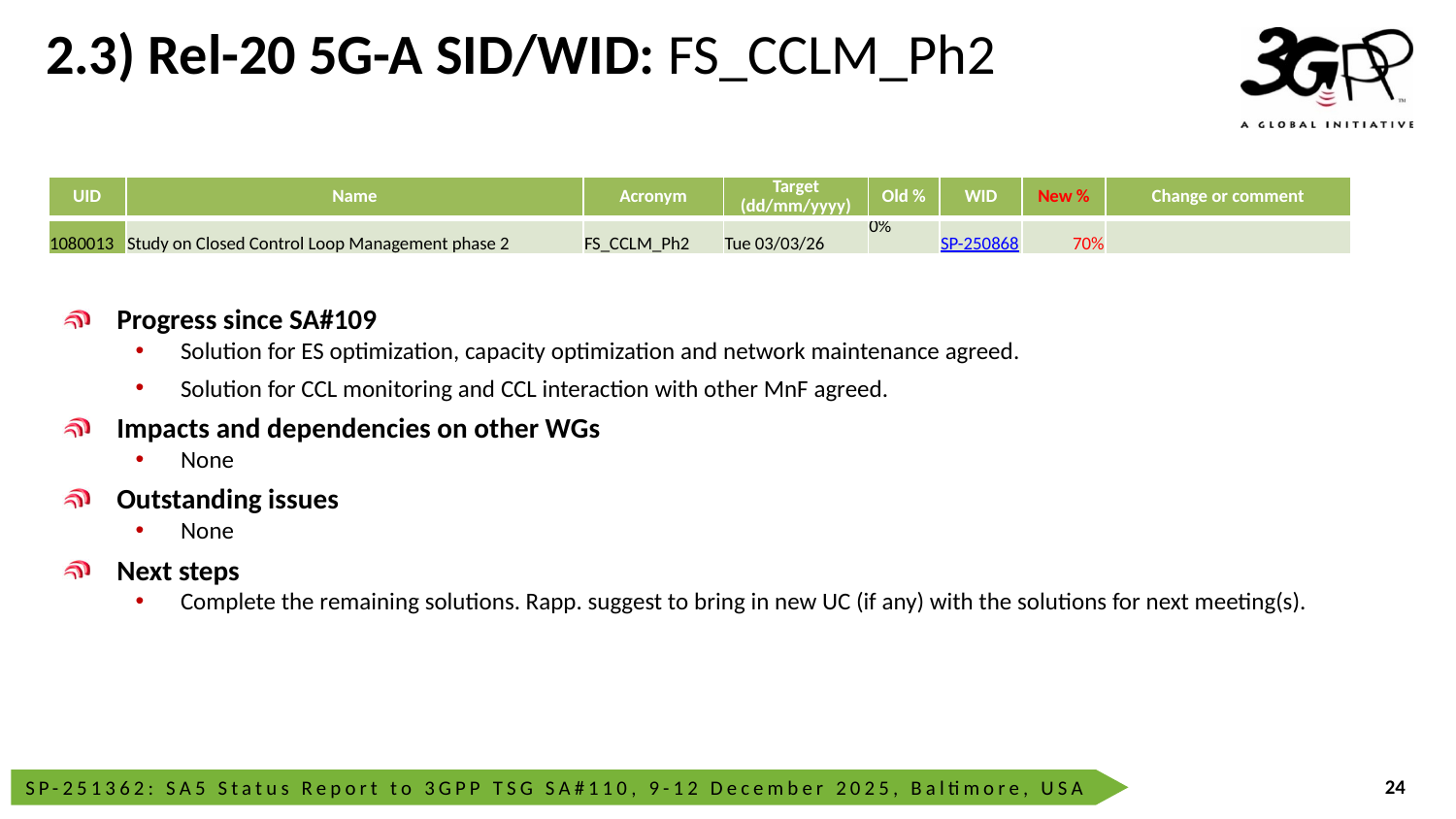

# 2.3) Rel-20 5G-A SID/WID: FS_CCLM_Ph2

| UID | Name | Acronym | Target (dd/mm/yyyy) | Old % | WID | New % | Change or comment |
| --- | --- | --- | --- | --- | --- | --- | --- |
| 1080013 | Study on Closed Control Loop Management phase 2 | FS\_CCLM\_Ph2 | Tue 03/03/26 | 0% | SP-250868 | 70% |  |
Progress since SA#109
Solution for ES optimization, capacity optimization and network maintenance agreed.
Solution for CCL monitoring and CCL interaction with other MnF agreed.
Impacts and dependencies on other WGs
None
Outstanding issues
None
Next steps
Complete the remaining solutions. Rapp. suggest to bring in new UC (if any) with the solutions for next meeting(s).